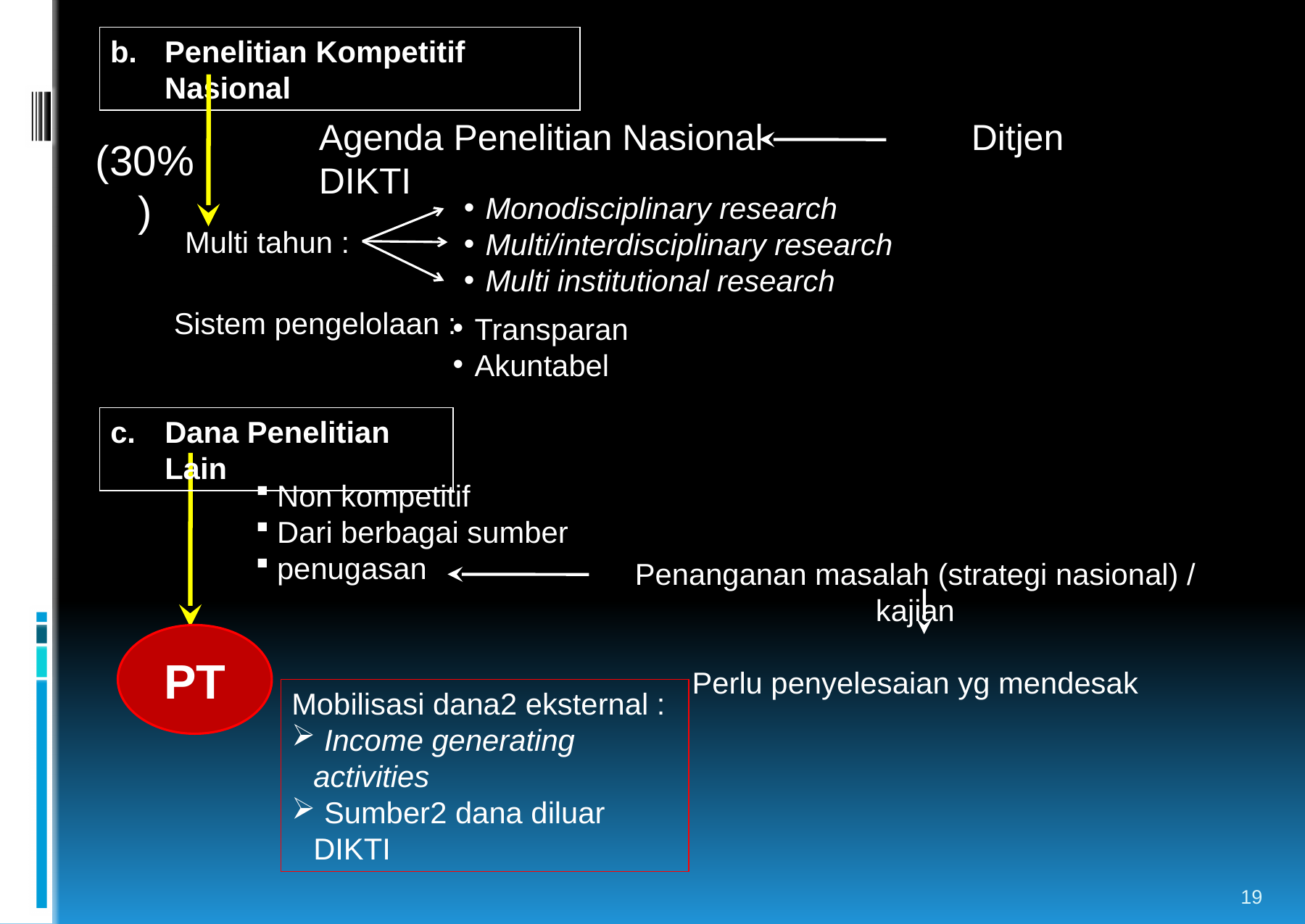

Penelitian Kompetitif Nasional
Agenda Penelitian Nasional 		Ditjen DIKTI
(30%)
Monodisciplinary research
Multi/interdisciplinary research
Multi institutional research
Multi tahun :
Sistem pengelolaan :
Transparan
Akuntabel
Dana Penelitian Lain
Non kompetitif
Dari berbagai sumber
penugasan
Penanganan masalah (strategi nasional) / kajian

Perlu penyelesaian yg mendesak
PT
Mobilisasi dana2 eksternal :
 Income generating activities
 Sumber2 dana diluar DIKTI
19